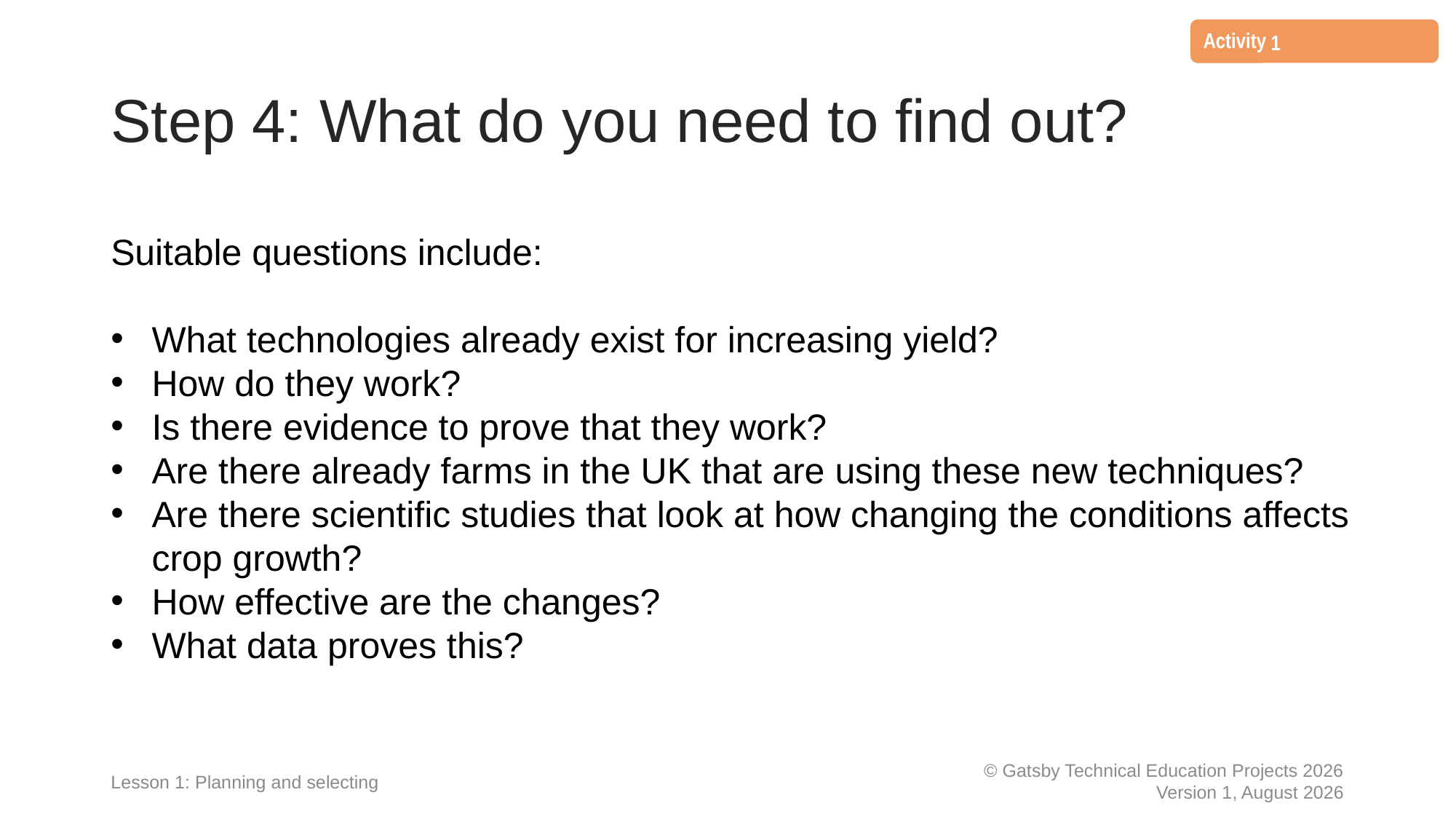

1
# Step 4: What do you need to find out?
Suitable questions include:

What technologies already exist for increasing yield?
How do they work?
Is there evidence to prove that they work?
Are there already farms in the UK that are using these new techniques?
Are there scientific studies that look at how changing the conditions affects crop growth?
How effective are the changes?
What data proves this?
Lesson 1: Planning and selecting